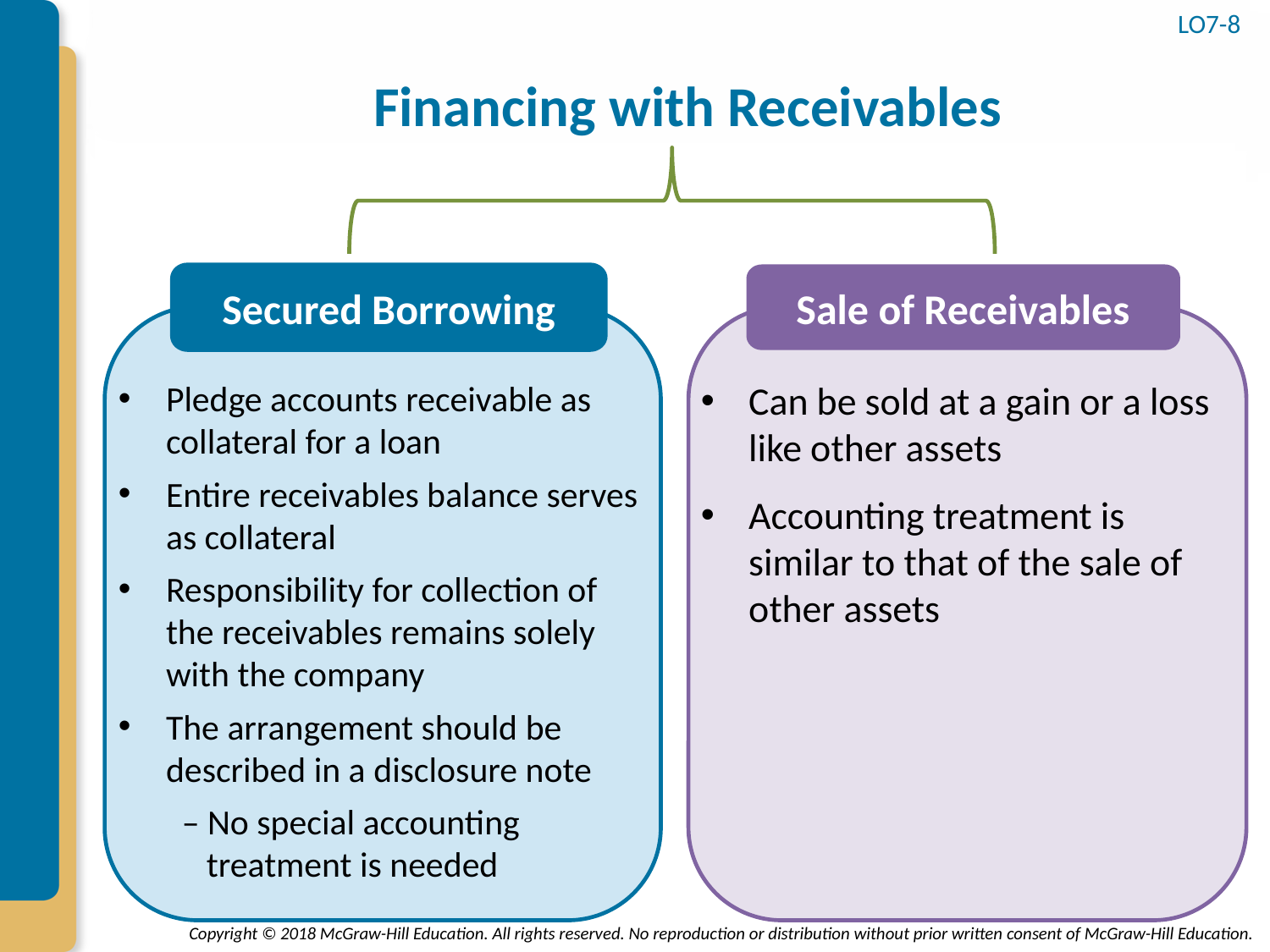

# Financing with Receivables
LO7-8

Secured Borrowing
Sale of Receivables

Pledge accounts receivable as collateral for a loan
Entire receivables balance serves as collateral
Responsibility for collection of the receivables remains solely with the company
The arrangement should be described in a disclosure note
– No special accounting treatment is needed
Can be sold at a gain or a loss like other assets
Accounting treatment is similar to that of the sale of other assets